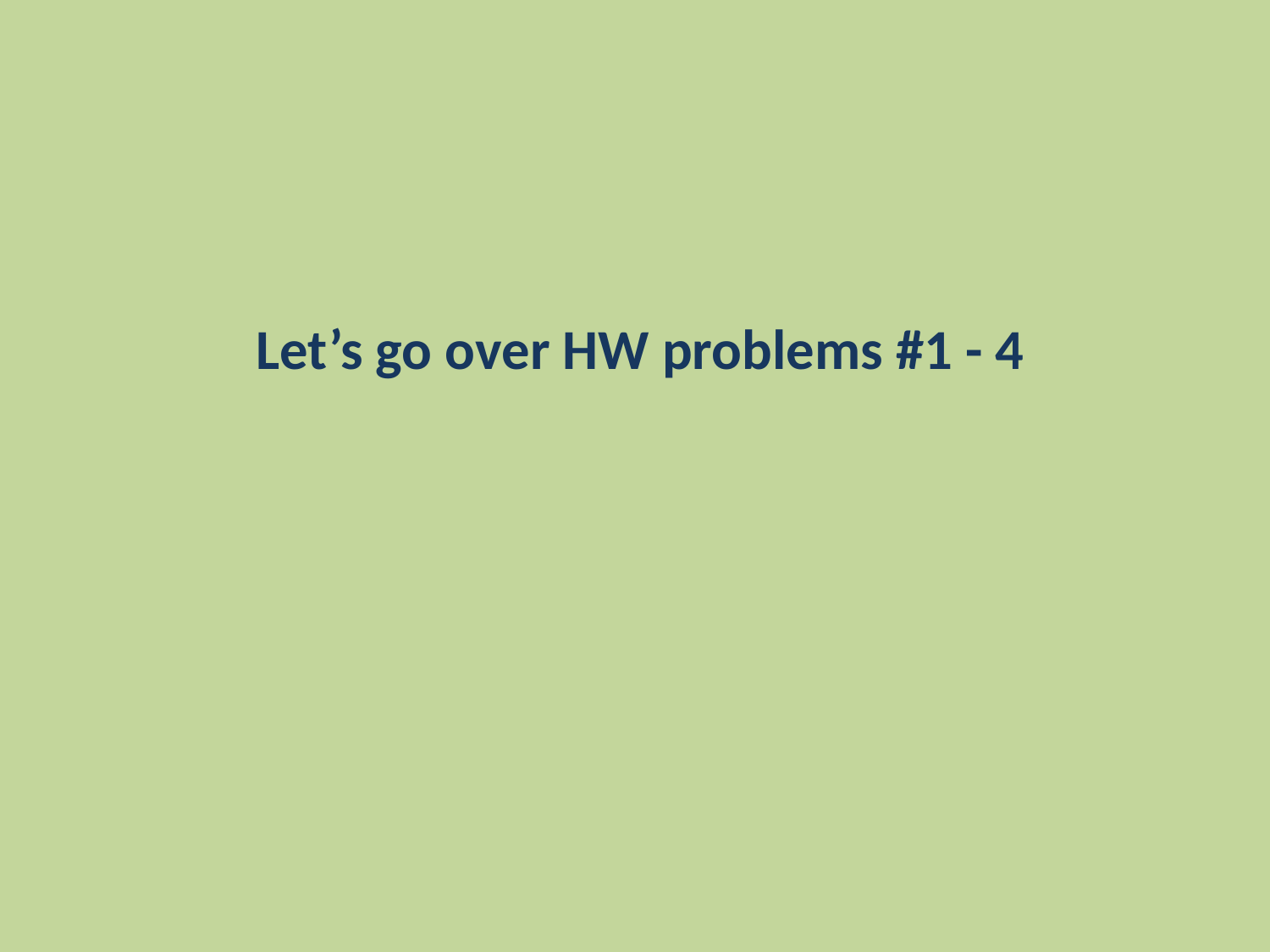

Let’s go over HW problems #1 - 4